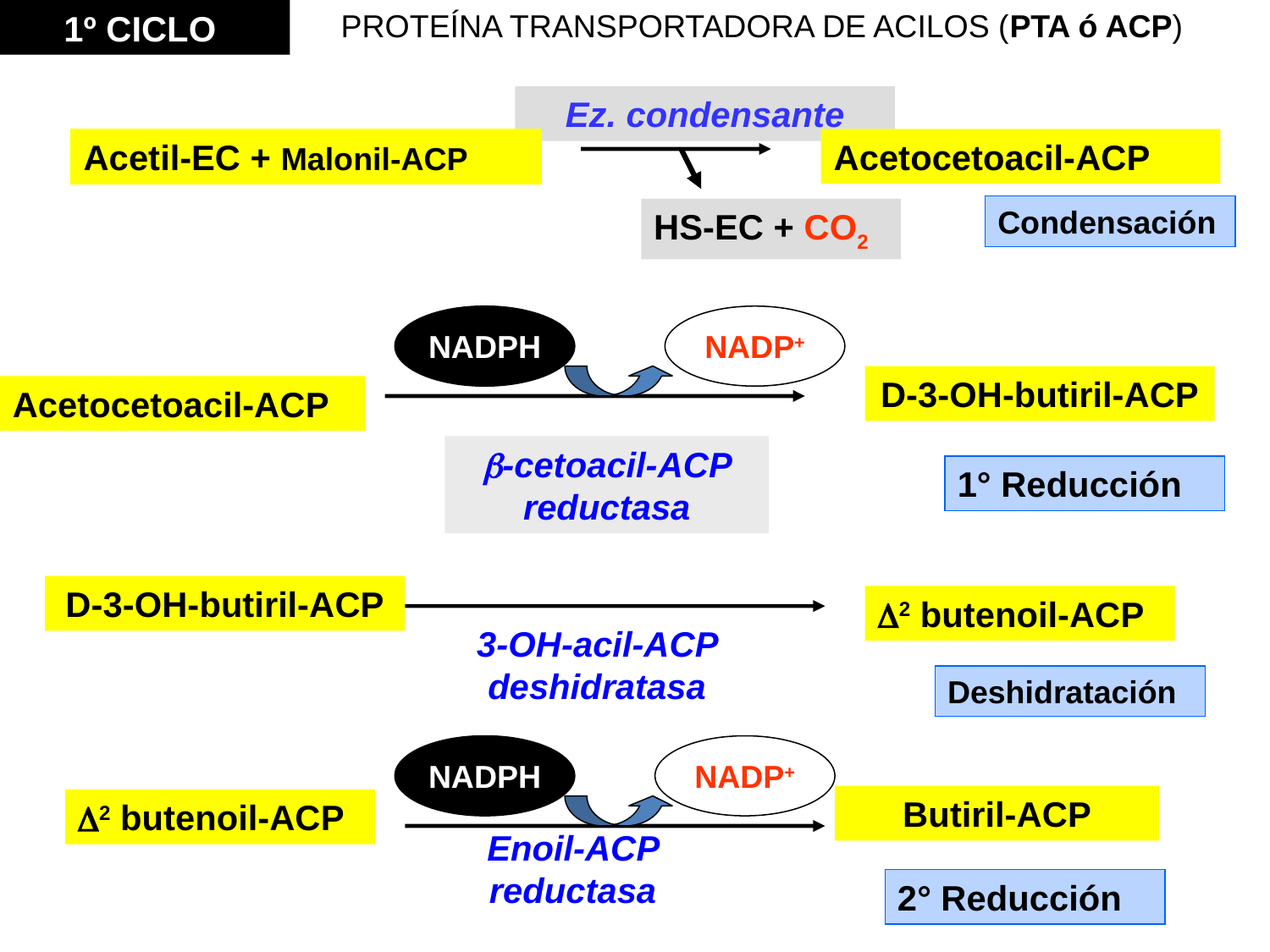

1º CICLO
PROTEÍNA TRANSPORTADORA DE ACILOS (PTA ó ACP)
Ez. condensante
Acetil-EC + Malonil-ACP
Acetocetoacil-ACP

HS-EC + CO2
Condensación
NADPH
NADP+

D-3-OH-butiril-ACP
Acetocetoacil-ACP

β-cetoacil-ACP reductasa
1° Reducción
D-3-OH-butiril-ACP
Δ2 butenoil-ACP

3-OH-acil-ACP deshidratasa
Deshidratación
NADPH
NADP+
Butiril-ACP
Δ2 butenoil-ACP

Enoil-ACP reductasa

2° Reducción